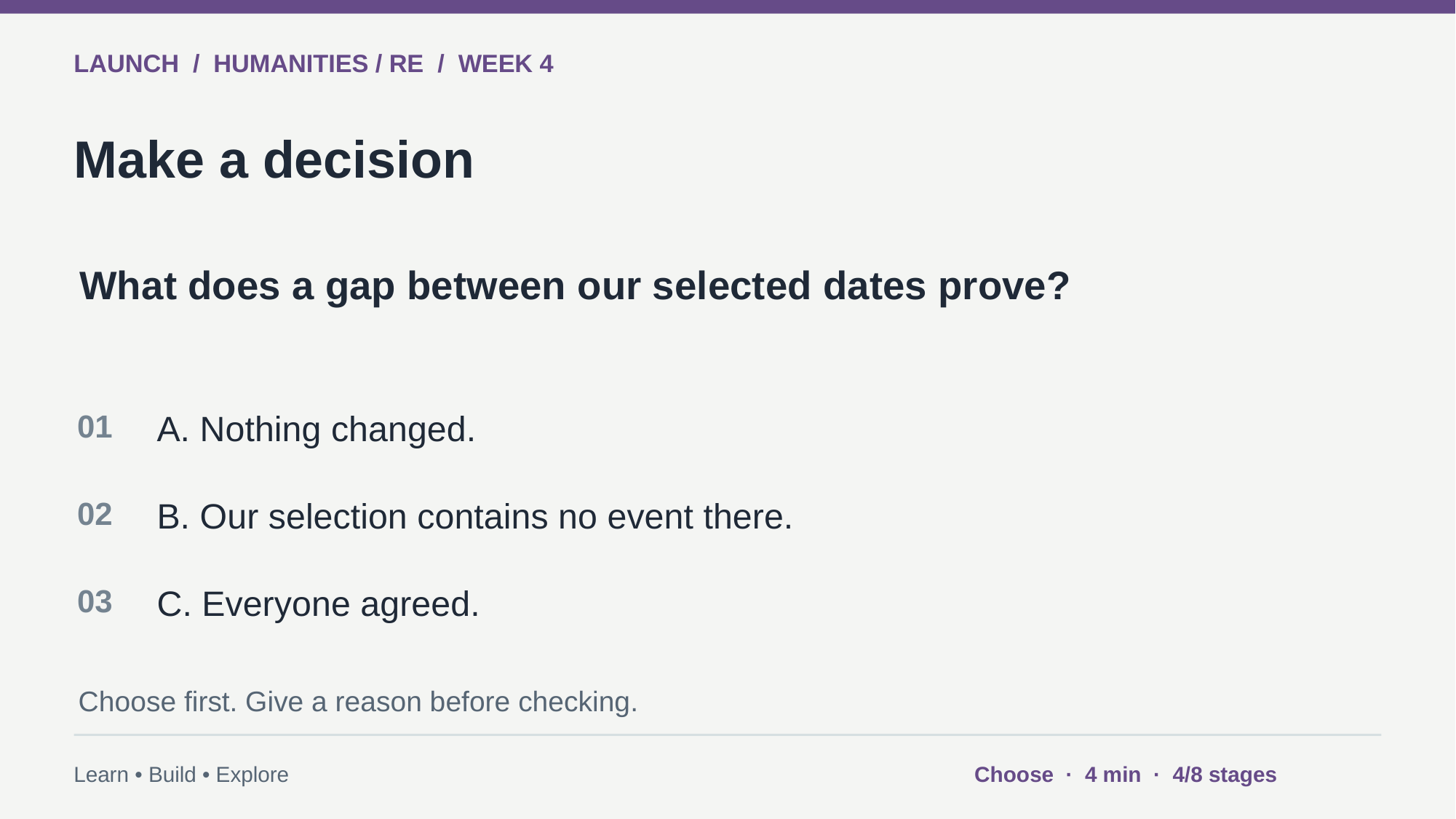

LAUNCH  /  HUMANITIES / RE  /  WEEK 4
Make a decision
What does a gap between our selected dates prove?
01
A. Nothing changed.
02
B. Our selection contains no event there.
03
C. Everyone agreed.
Choose first. Give a reason before checking.

Learn • Build • Explore
Choose  ·  4 min  ·  4/8 stages